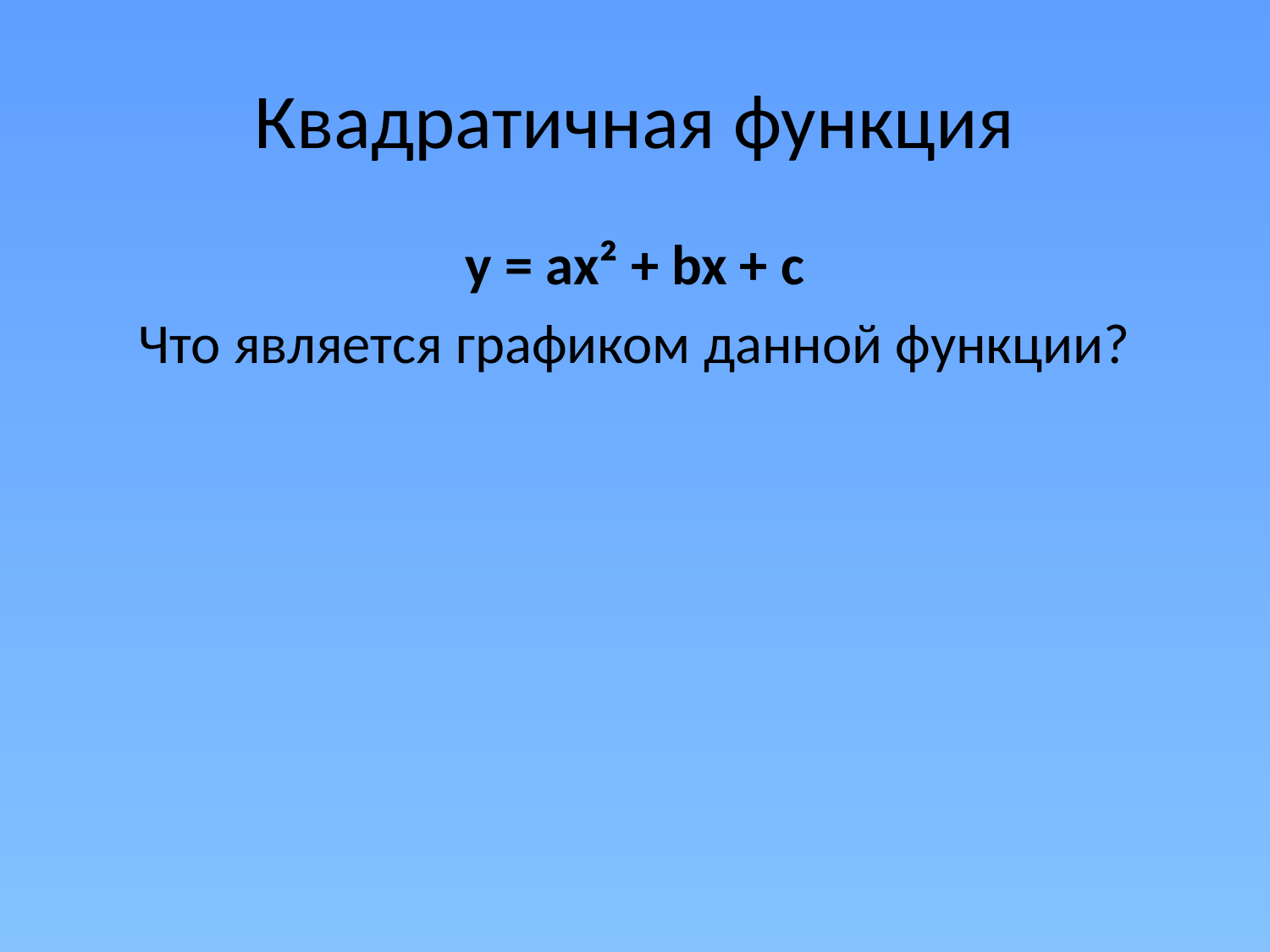

# Квадратичная функция
y = аx² + bx + c
Что является графиком данной функции?